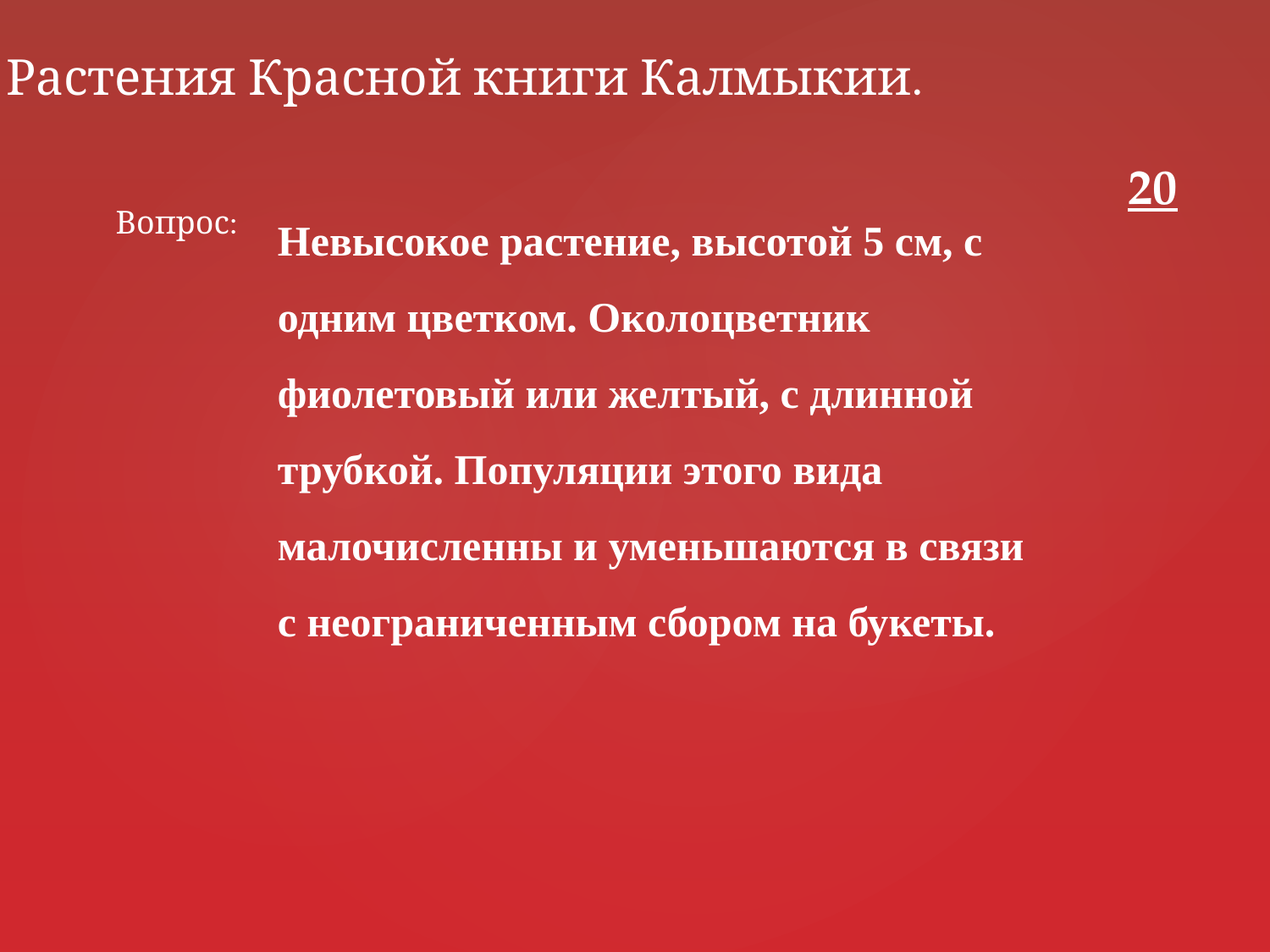

Растения Красной книги Калмыкии.
20
Невысокое растение, высотой 5 см, с одним цветком. Околоцветник фиолетовый или желтый, с длинной трубкой. Популяции этого вида малочисленны и уменьшаются в связи с неограниченным сбором на букеты.
Вопрос: